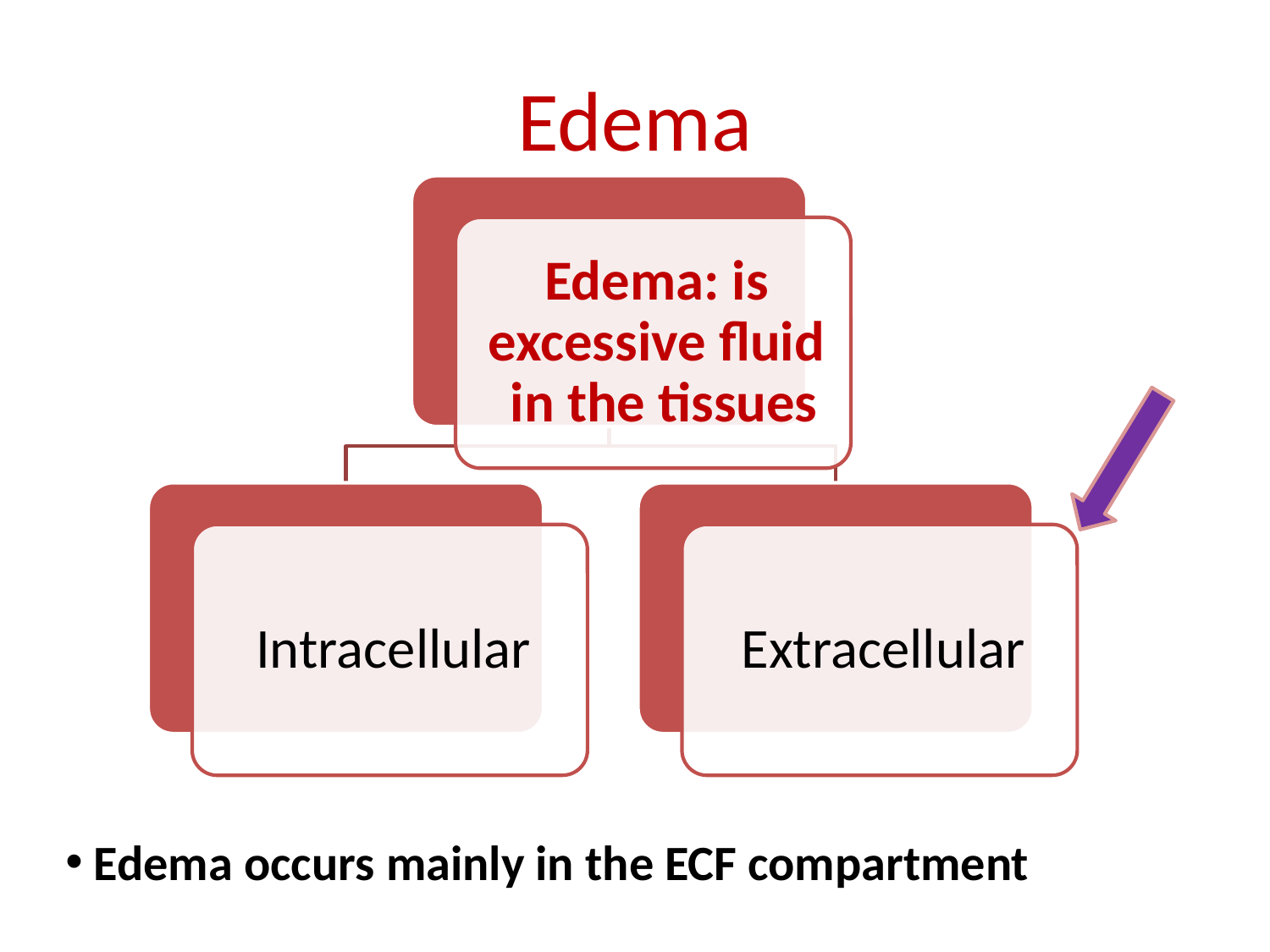

# Edema
Edema: is excessive fluid in the tissues
Intracellular
Extracellular

 Edema occurs mainly in the ECF compartment